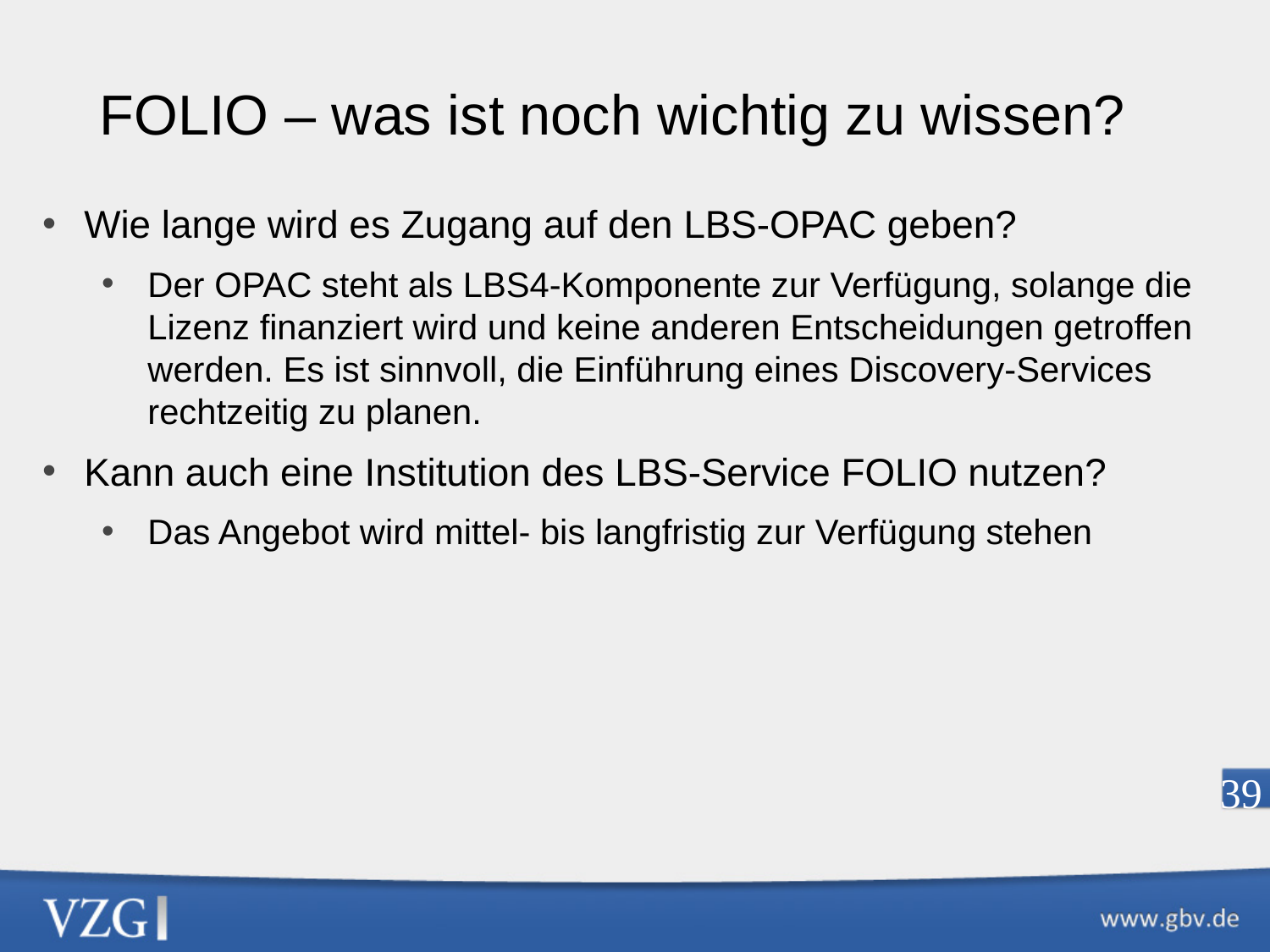

FOLIO – was ist noch wichtig zu wissen?

Wie lange wird es Zugang auf den LBS-OPAC geben?
Der OPAC steht als LBS4-Komponente zur Verfügung, solange die Lizenz finanziert wird und keine anderen Entscheidungen getroffen werden. Es ist sinnvoll, die Einführung eines Discovery-Services rechtzeitig zu planen.
Kann auch eine Institution des LBS-Service FOLIO nutzen?
Das Angebot wird mittel- bis langfristig zur Verfügung stehen

39